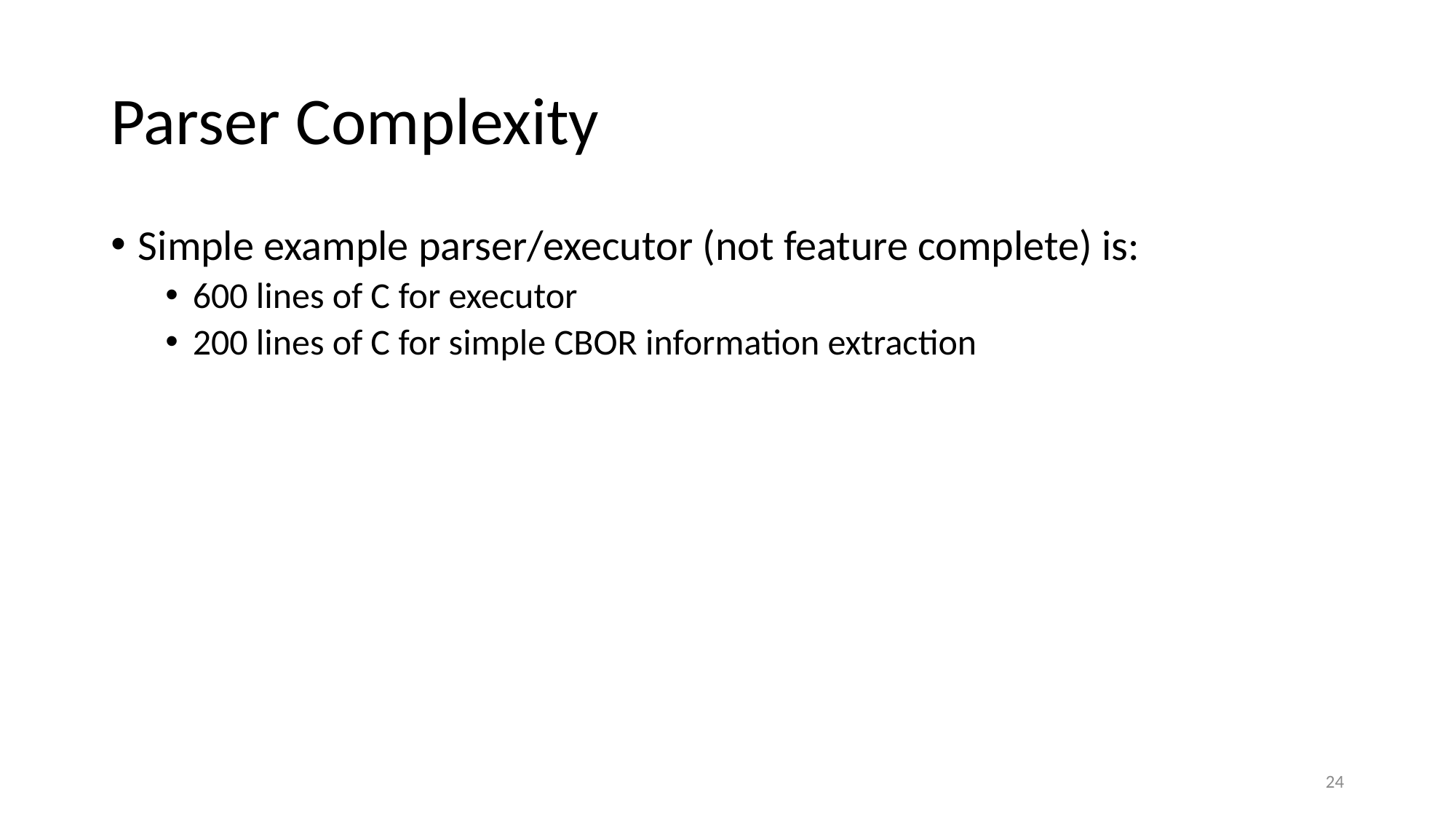

# Parser Complexity
Simple example parser/executor (not feature complete) is:
600 lines of C for executor
200 lines of C for simple CBOR information extraction

24